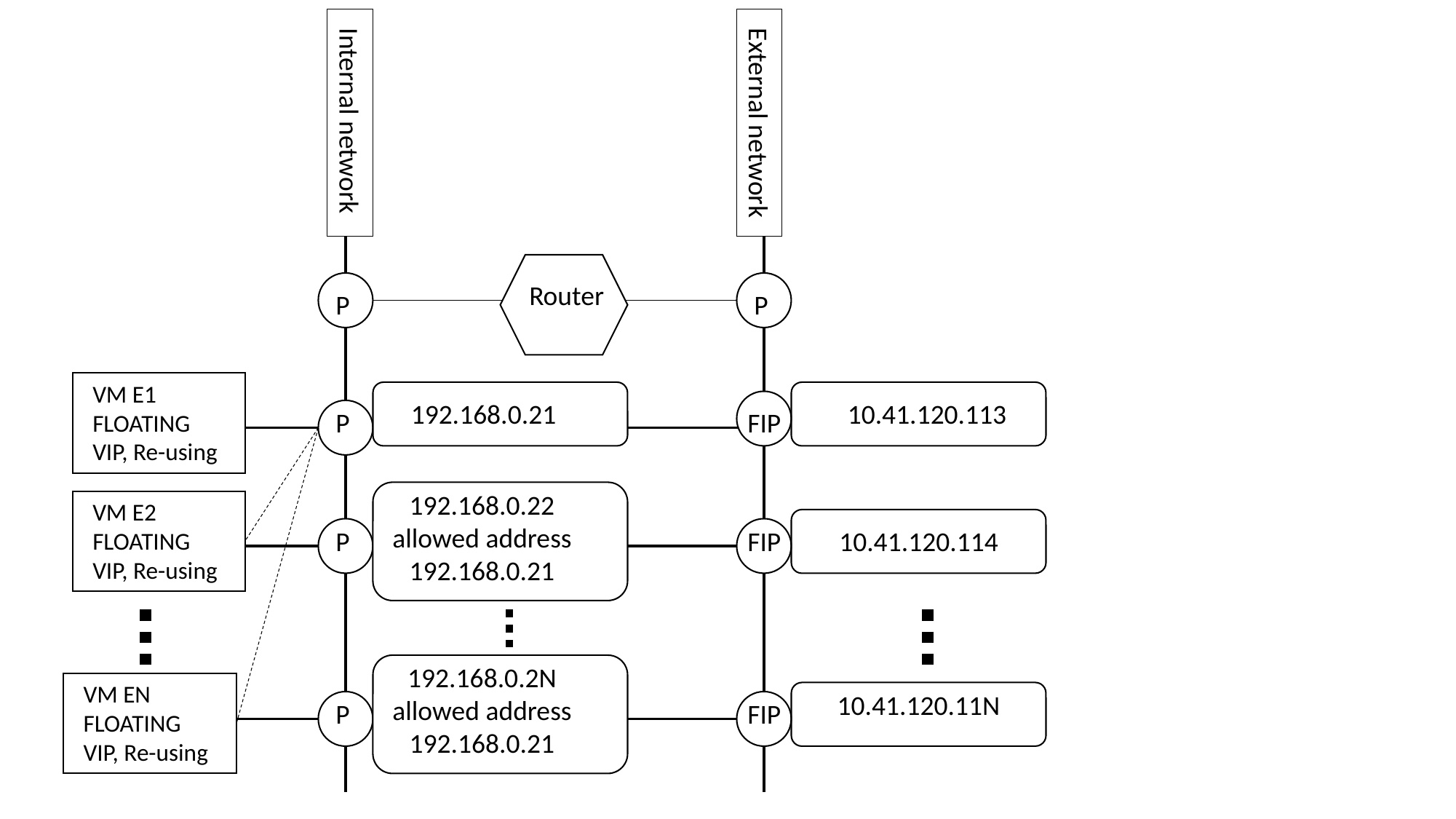

Internal network
External network

Router

P
P

VM E1
FLOATING
VIP, Re-using

192.168.0.21

10.41.120.113

P
FIP
192.168.0.22
allowed address
192.168.0.21

VM E2
FLOATING
VIP, Re-using

P

FIP
10.41.120.114

192.168.0.2N
allowed address
192.168.0.21

VM EN
FLOATING
VIP, Re-using

10.41.120.11N

P

FIP